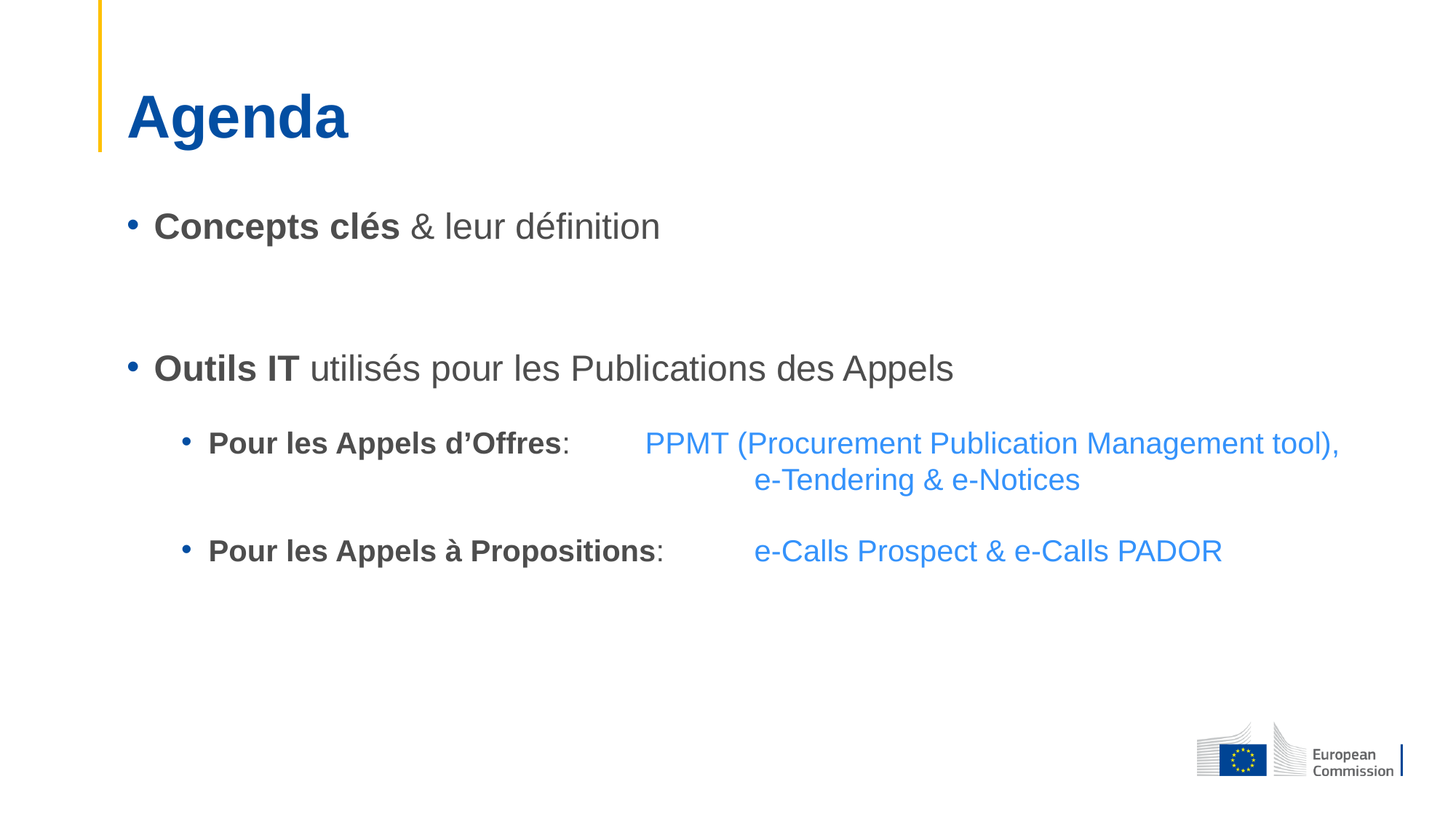

# Agenda
Concepts clés & leur définition

Outils IT utilisés pour les Publications des Appels
Pour les Appels d’Offres: 	PPMT (Procurement Publication Management tool),
					e-Tendering & e-Notices
Pour les Appels à Propositions:	e-Calls Prospect & e-Calls PADOR